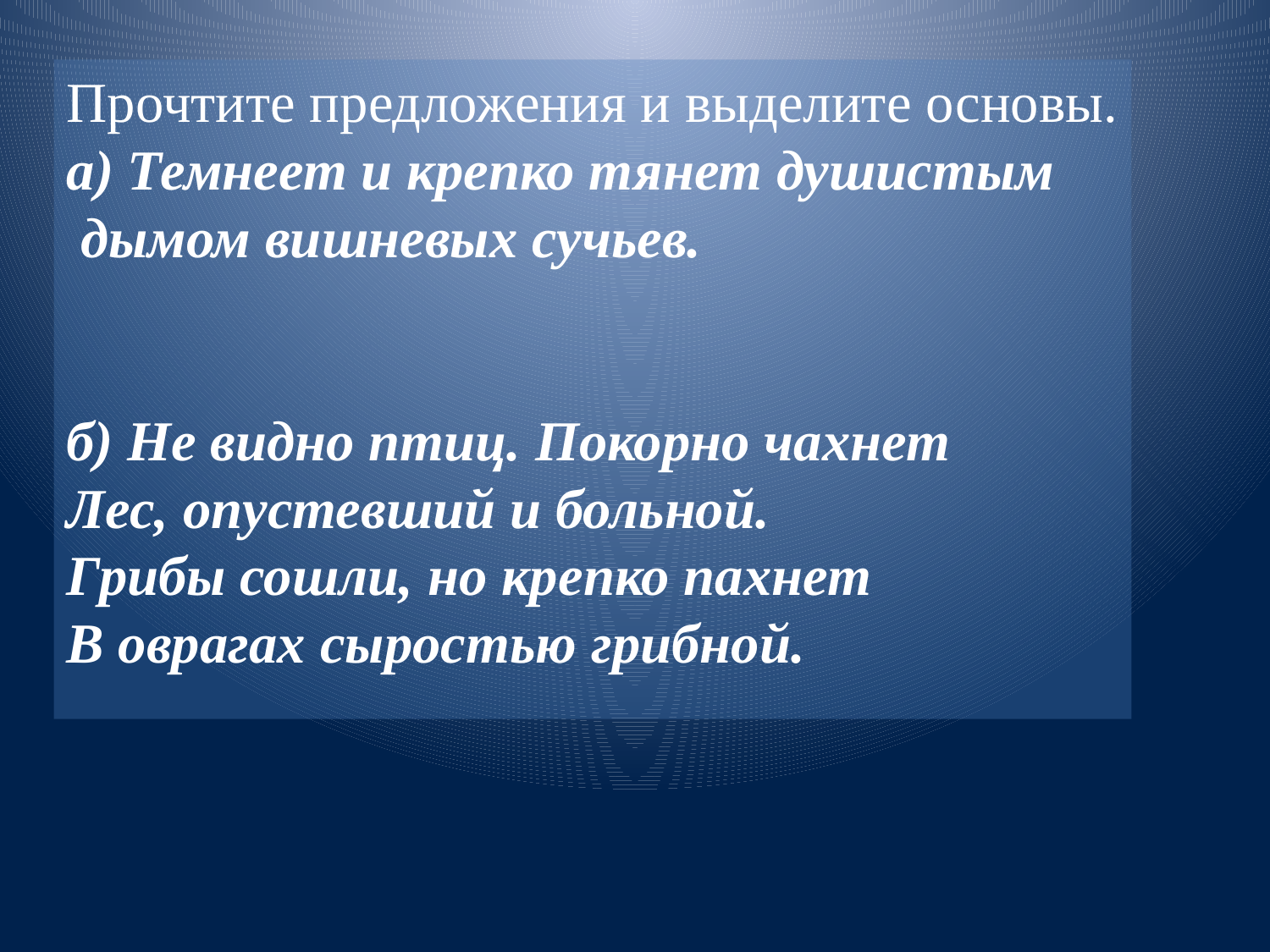

Прочтите предложения и выделите основы.
а) Темнеет и крепко тянет душистым
 дымом вишневых сучьев.

б) Не видно птиц. Покорно чахнет
Лес, опустевший и больной.
Грибы сошли, но крепко пахнет
В оврагах сыростью грибной.